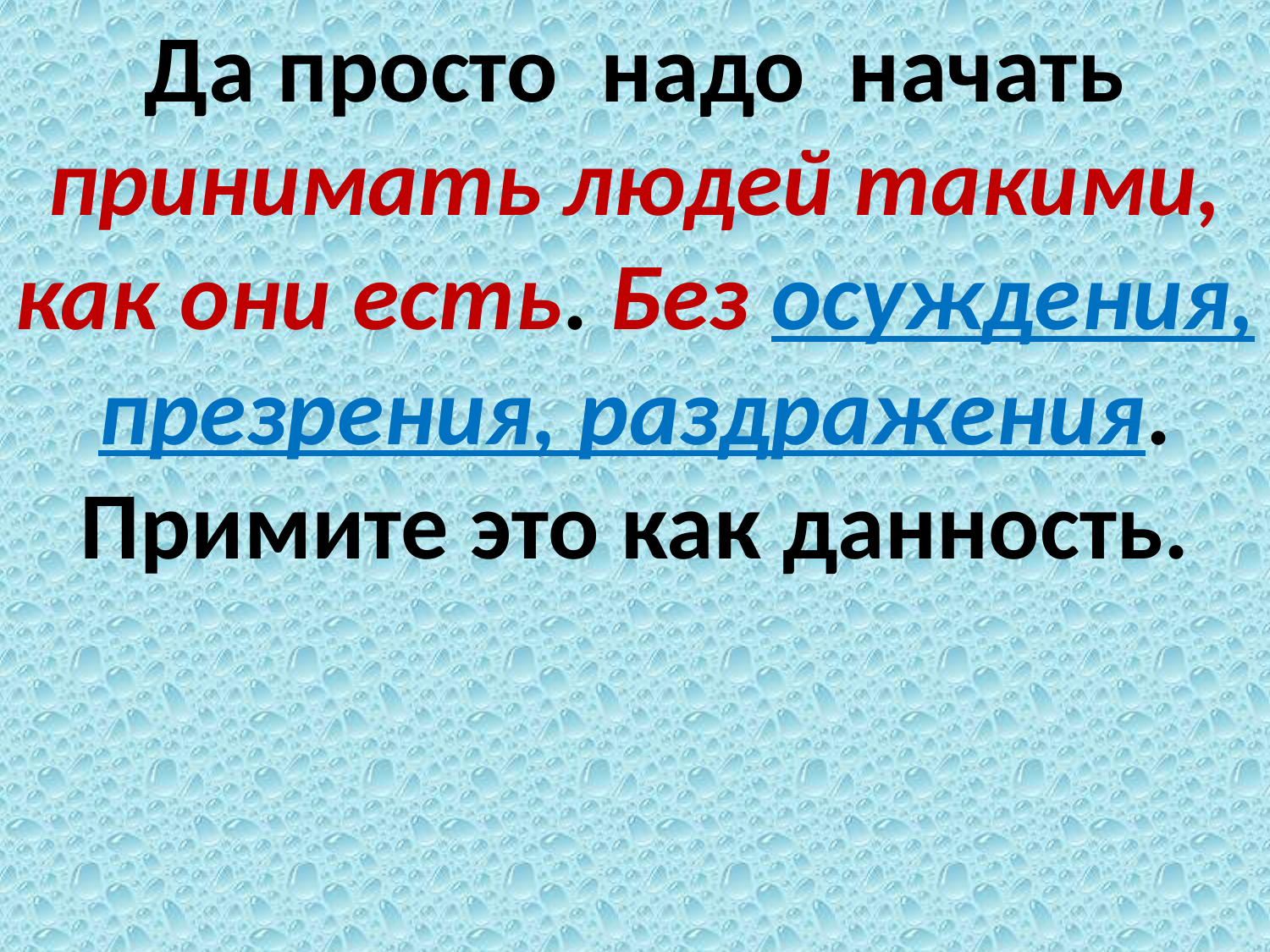

Да просто  надо  начать принимать людей такими, как они есть. Без осуждения, презрения, раздражения. Примите это как данность.
#